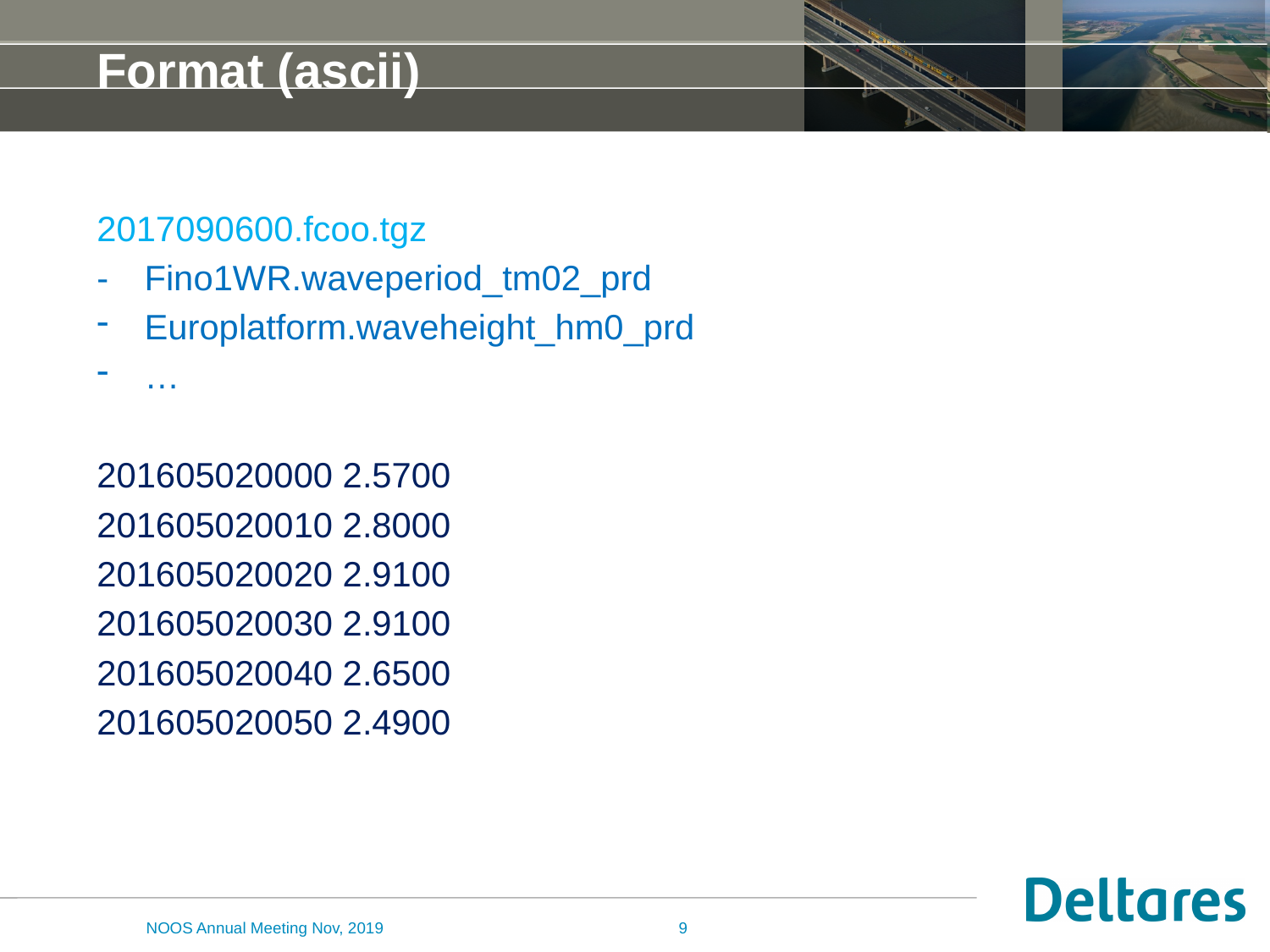

# Format (ascii)
2017090600.fcoo.tgz
- 	Fino1WR.waveperiod_tm02_prd
Europlatform.waveheight_hm0_prd
…

201605020000 2.5700
201605020010 2.8000
201605020020 2.9100
201605020030 2.9100
201605020040 2.6500
201605020050 2.4900

NOOS Annual Meeting Nov, 2019
9